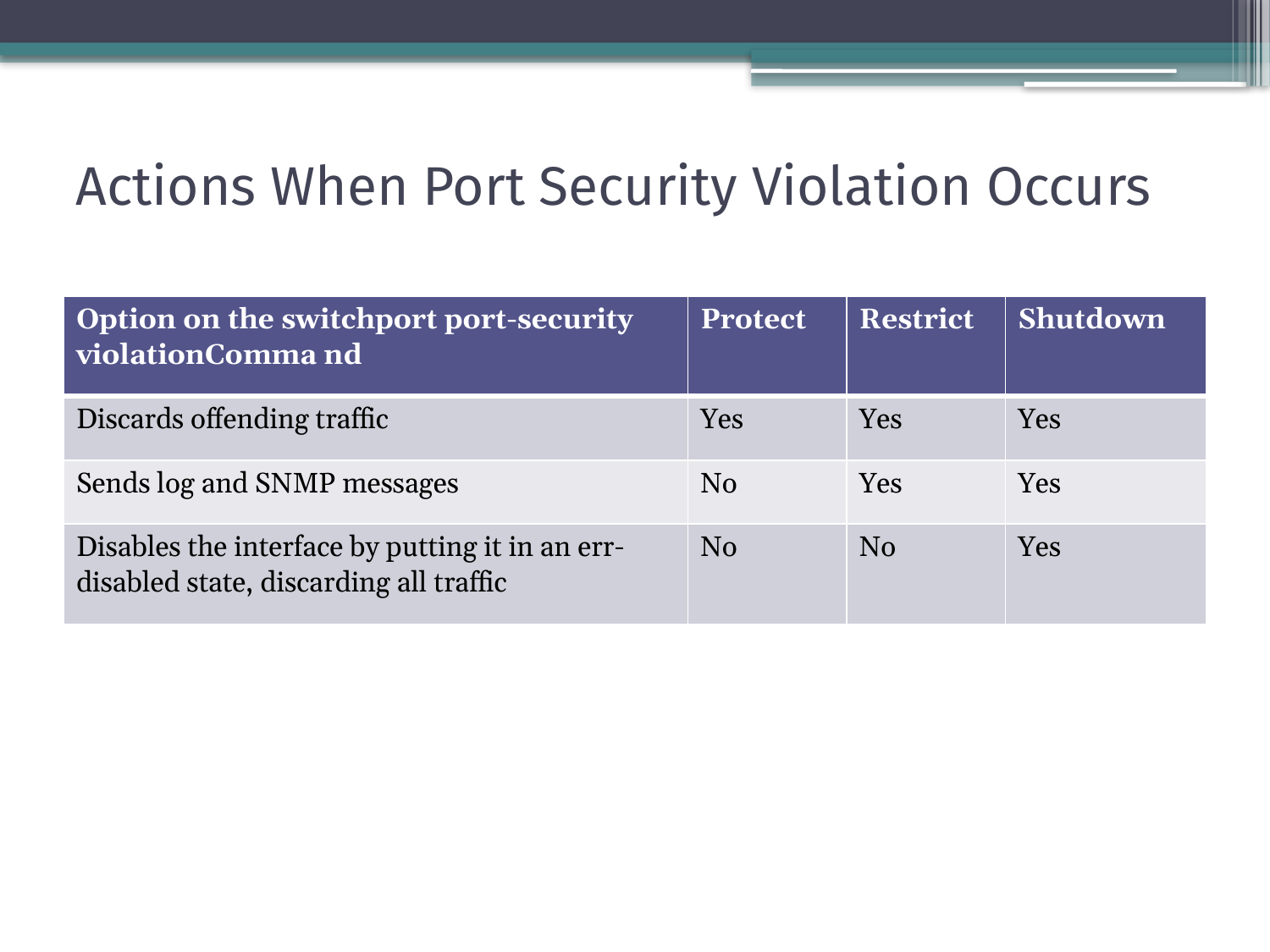

# Actions When Port Security Violation Occurs
| Option on the switchport port-security violationComma nd | Protect | Restrict | Shutdown |
| --- | --- | --- | --- |
| Discards offending traffic | Yes | Yes | Yes |
| Sends log and SNMP messages | No | Yes | Yes |
| Disables the interface by putting it in an err-disabled state, discarding all traffic | No | No | Yes |